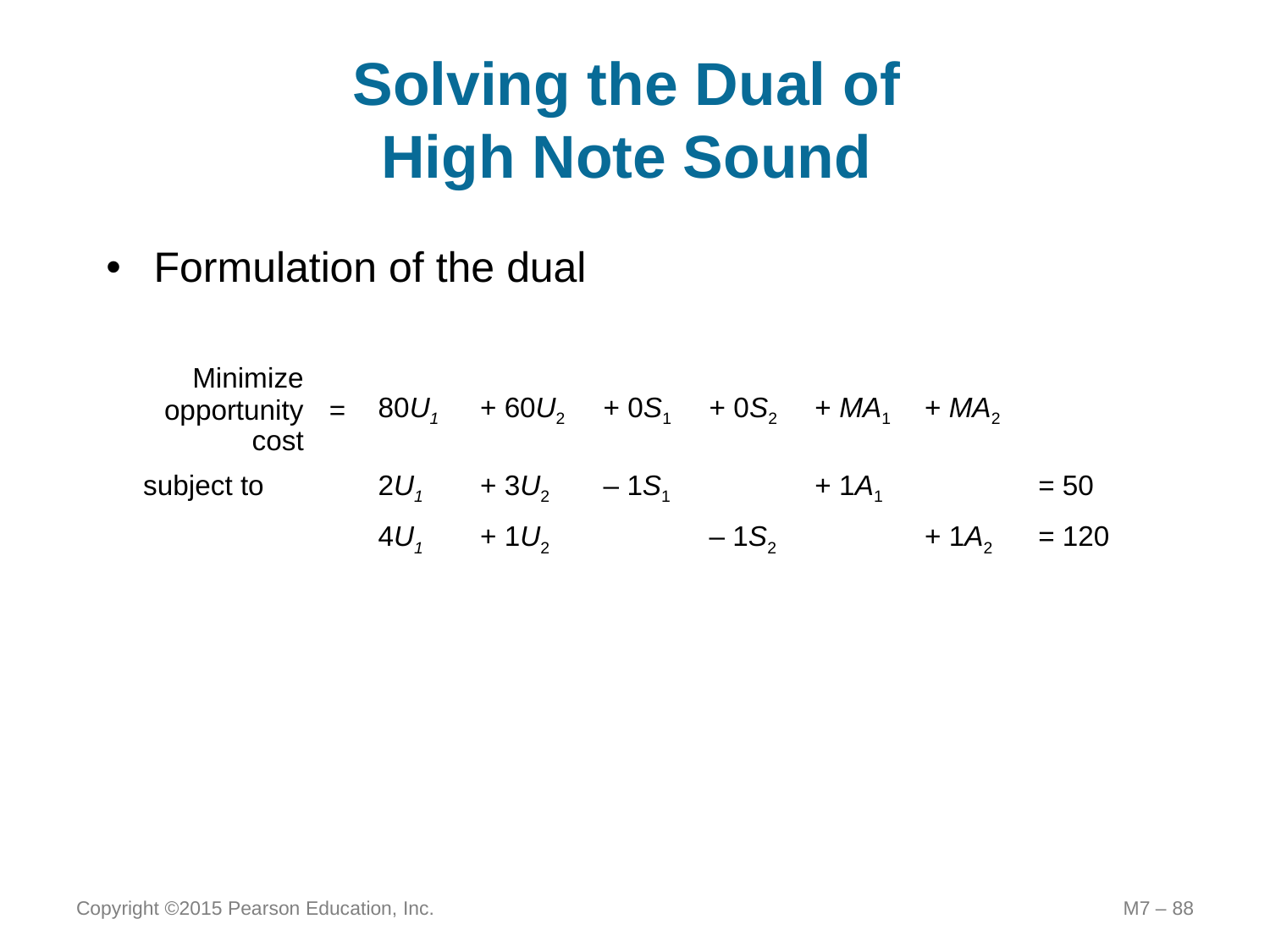

# Solving the Dual of High Note Sound
Formulation of the dual
| Minimize opportunity cost | = | 80U1 | + 60U2 | + 0S1 | + 0S2 | + MA1 | + MA2 |  |
| --- | --- | --- | --- | --- | --- | --- | --- | --- |
| subject to |  | 2U1 | + 3U2 | – 1S1 |  | + 1A1 |  | = 50 |
|  |  | 4U1 | + 1U2 |  | – 1S2 |  | + 1A2 | = 120 |
Copyright ©2015 Pearson Education, Inc.
M7 – 88